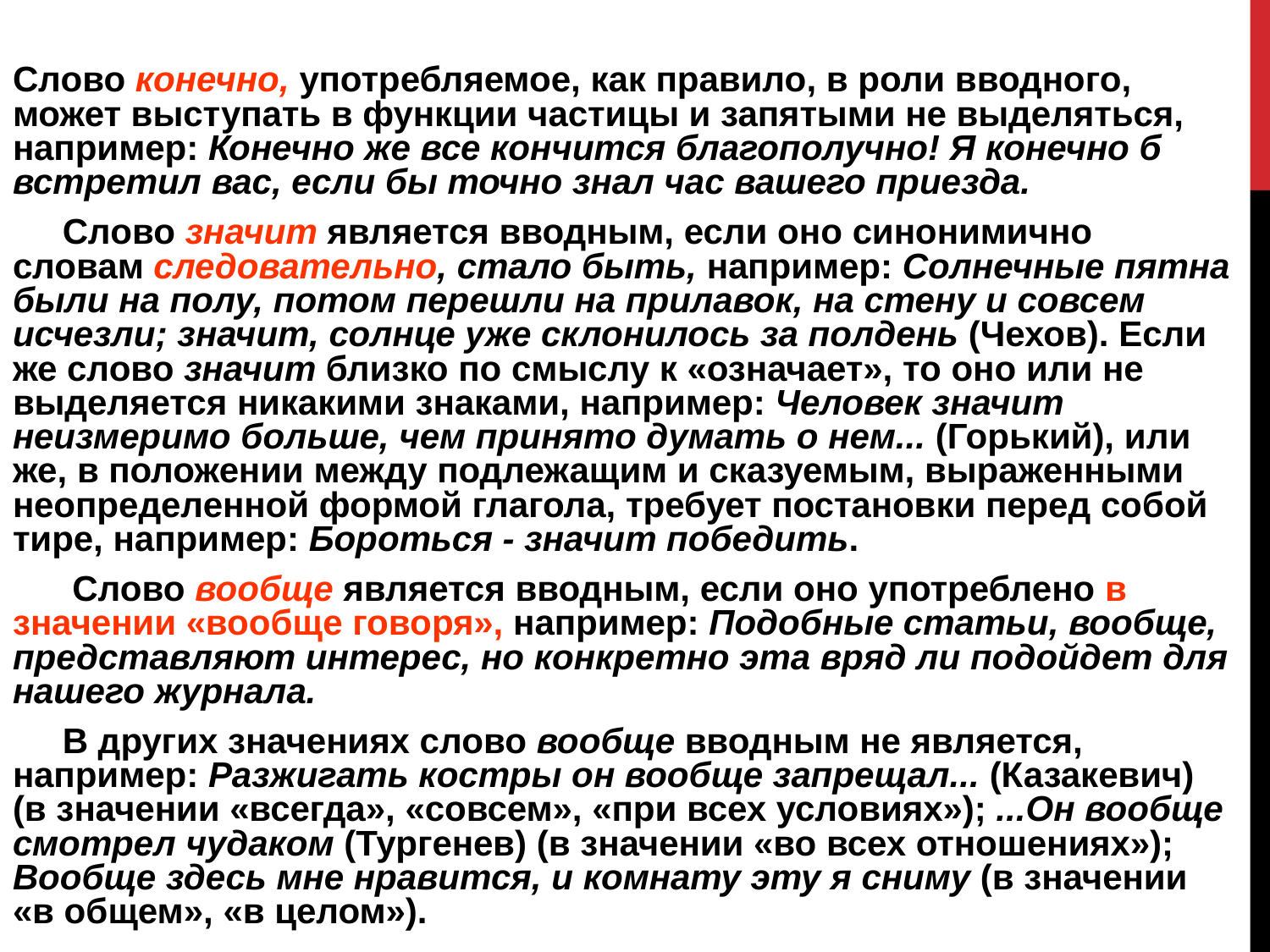

Слово конечно, употребляемое, как правило, в роли вводного, может выступать в функции частицы и запятыми не выделяться, например: Конечно же все кончится благополучно! Я конечно б встретил вас, если бы точно знал час вашего приезда.
     Слово значит является вводным, если оно синонимично словам следовательно, стало быть, например: Солнечные пятна были на полу, потом перешли на прилавок, на стену и совсем исчезли; значит, солнце уже склонилось за полдень (Чехов). Если же слово значит близко по смыслу к «означает», то оно или не выделяется никакими знаками, например: Человек значит неизмеримо больше, чем принято думать о нем... (Горький), или же, в положении между подлежащим и сказуемым, выраженными неопределенной формой глагола, требует постановки перед собой тире, например: Бороться - значит победить.
      Слово вообще является вводным, если оно употреблено в значении «вообще говоря», например: Подобные статьи, вообще, представляют интерес, но конкретно эта вряд ли подойдет для нашего журнала.
     В других значениях слово вообще вводным не является, например: Разжигать костры он вообще запрещал... (Казакевич) (в значении «всегда», «совсем», «при всех условиях»); ...Он вообще смотрел чудаком (Тургенев) (в значении «во всех отношениях»); Вообще здесь мне нравится, и комнату эту я сниму (в значении «в общем», «в целом»).